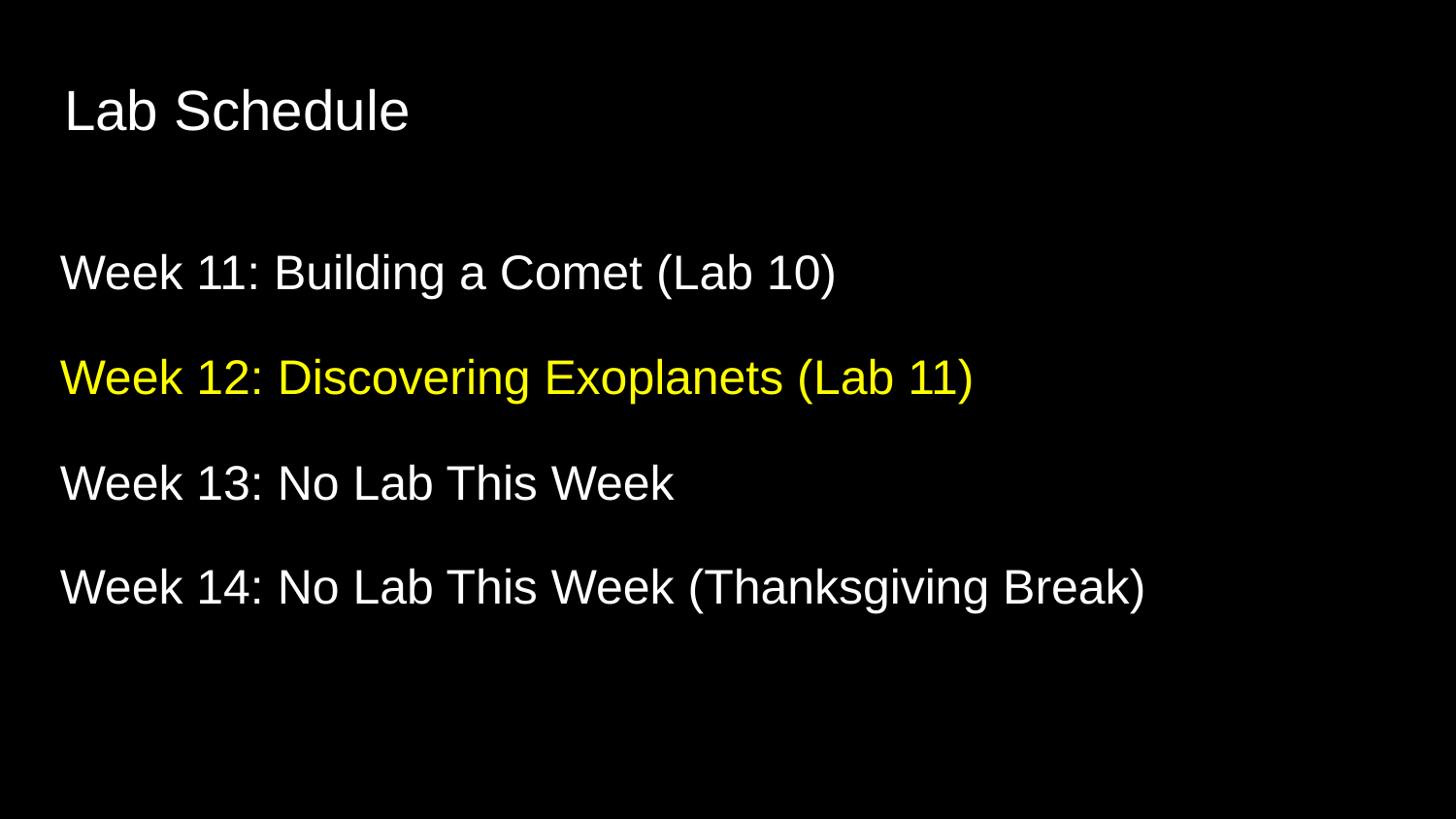

# Lab Schedule
Week 11: Building a Comet (Lab 10)
Week 12: Discovering Exoplanets (Lab 11)
Week 13: No Lab This Week
Week 14: No Lab This Week (Thanksgiving Break)